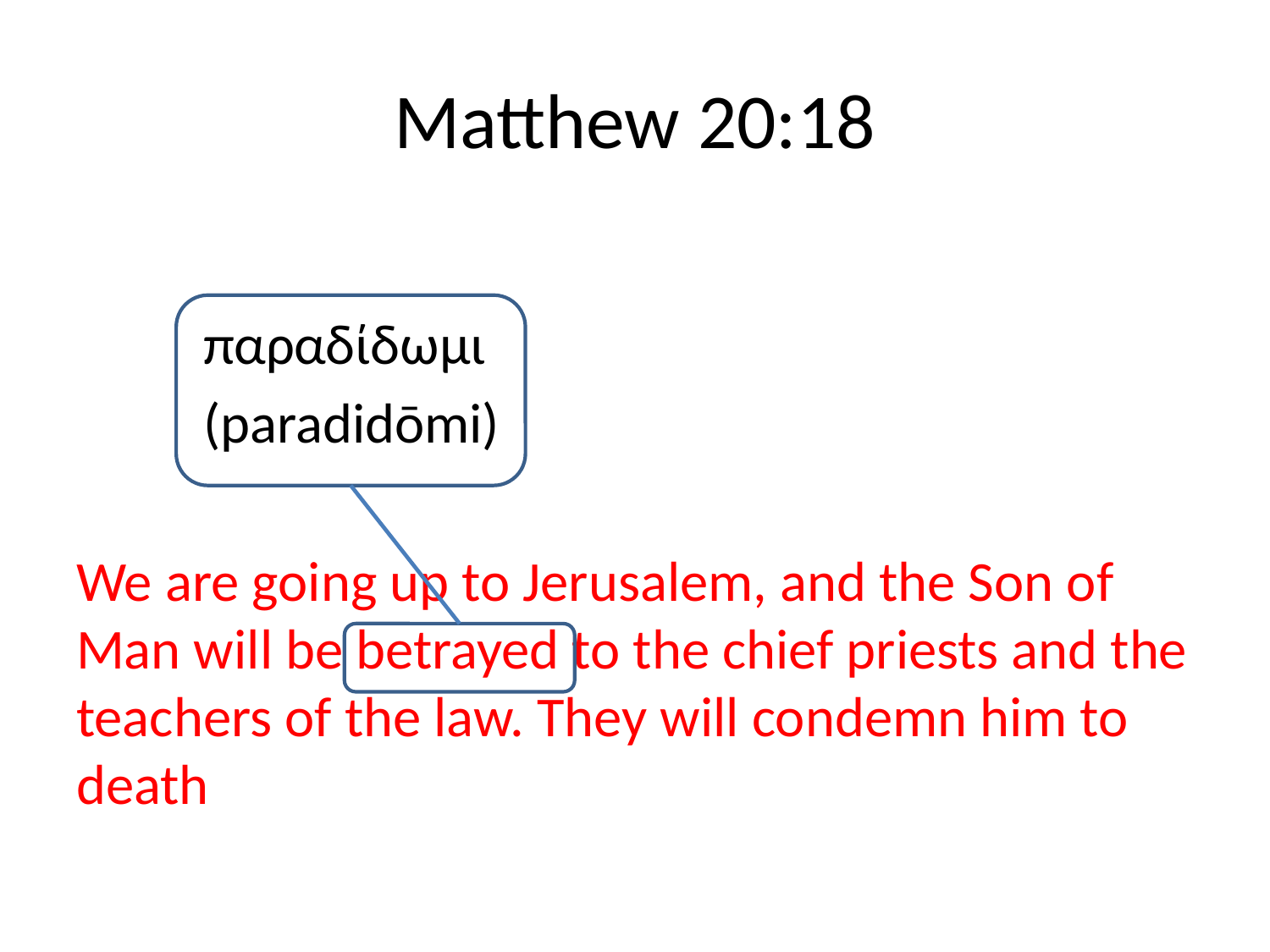

# Matthew 20:18

	παραδίδωμι
	(paradidōmi)

We are going up to Jerusalem, and the Son of Man will be betrayed to the chief priests and the teachers of the law. They will condemn him to death